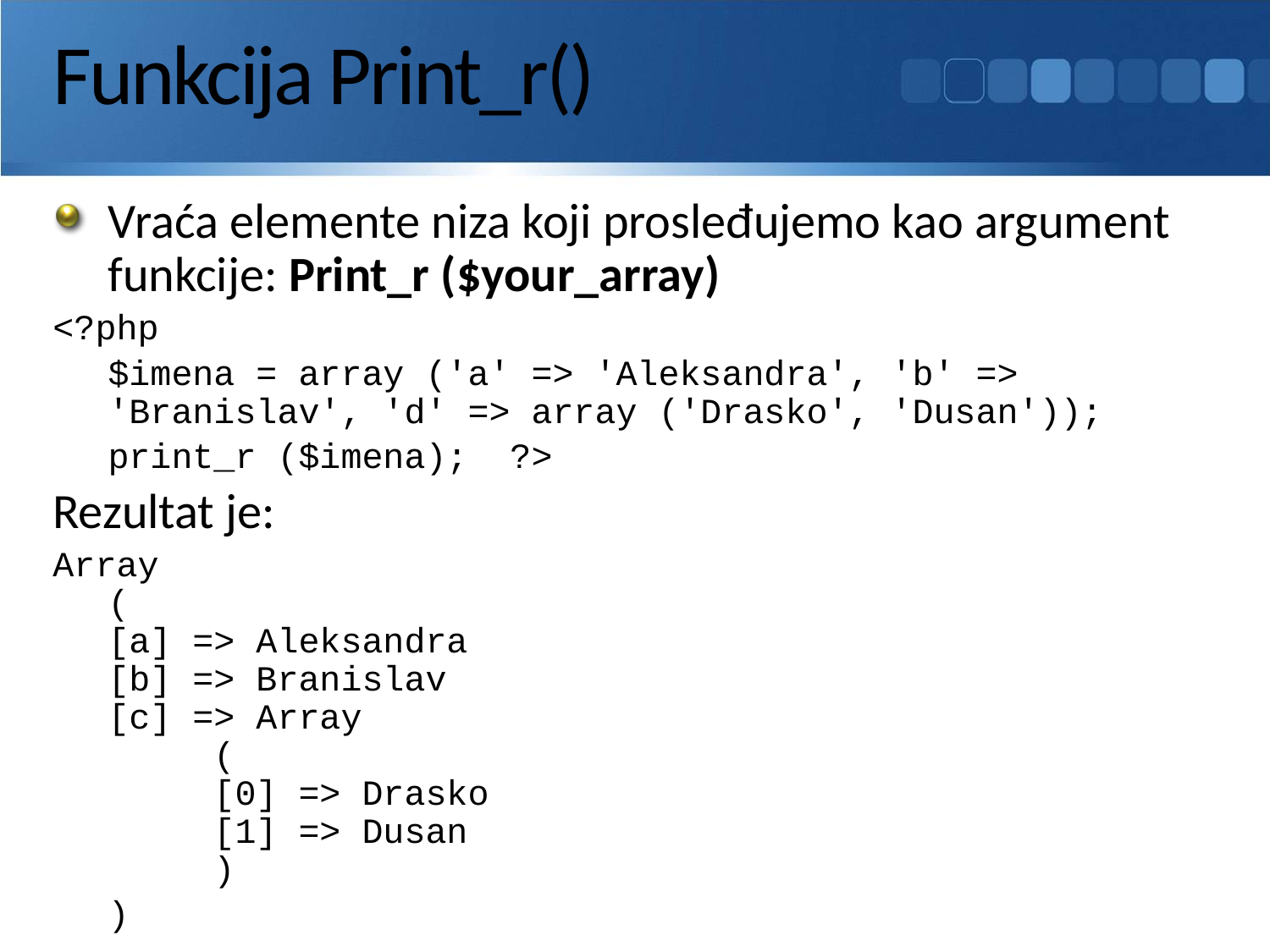

# Funkcija Print_r()
Vraća elemente niza koji prosleđujemo kao argument funkcije: Print_r ($your_array)
<?php
	$imena = array ('a' => 'Aleksandra', 'b' => 'Branislav', 'd' => array ('Drasko', 'Dusan'));
	print_r ($imena);  ?>
Rezultat je:
Array 
( 
[a] => Aleksandra 
[b] => Branislav
[c] => Array 
     ( 
     [0] => Drasko 
     [1] => Dusan 
     )
 	)